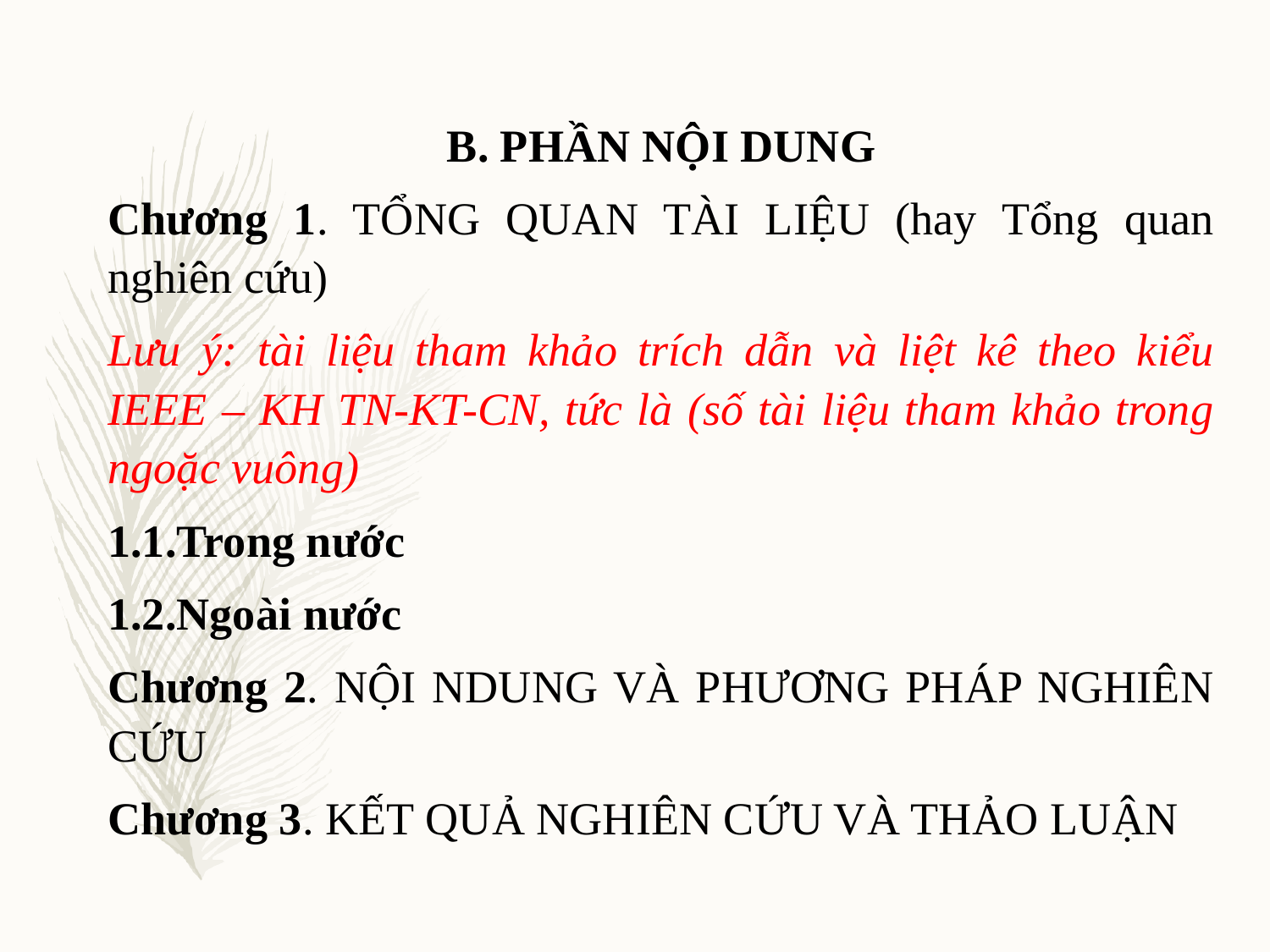

B. PHẦN NỘI DUNG
Chương 1. TỔNG QUAN TÀI LIỆU (hay Tổng quan nghiên cứu)
Lưu ý: tài liệu tham khảo trích dẫn và liệt kê theo kiểu IEEE – KH TN-KT-CN, tức là (số tài liệu tham khảo trong ngoặc vuông)
1.1.Trong nước
1.2.Ngoài nước
Chương 2. NỘI NDUNG VÀ PHƯƠNG PHÁP NGHIÊN CỨU
Chương 3. KẾT QUẢ NGHIÊN CỨU VÀ THẢO LUẬN